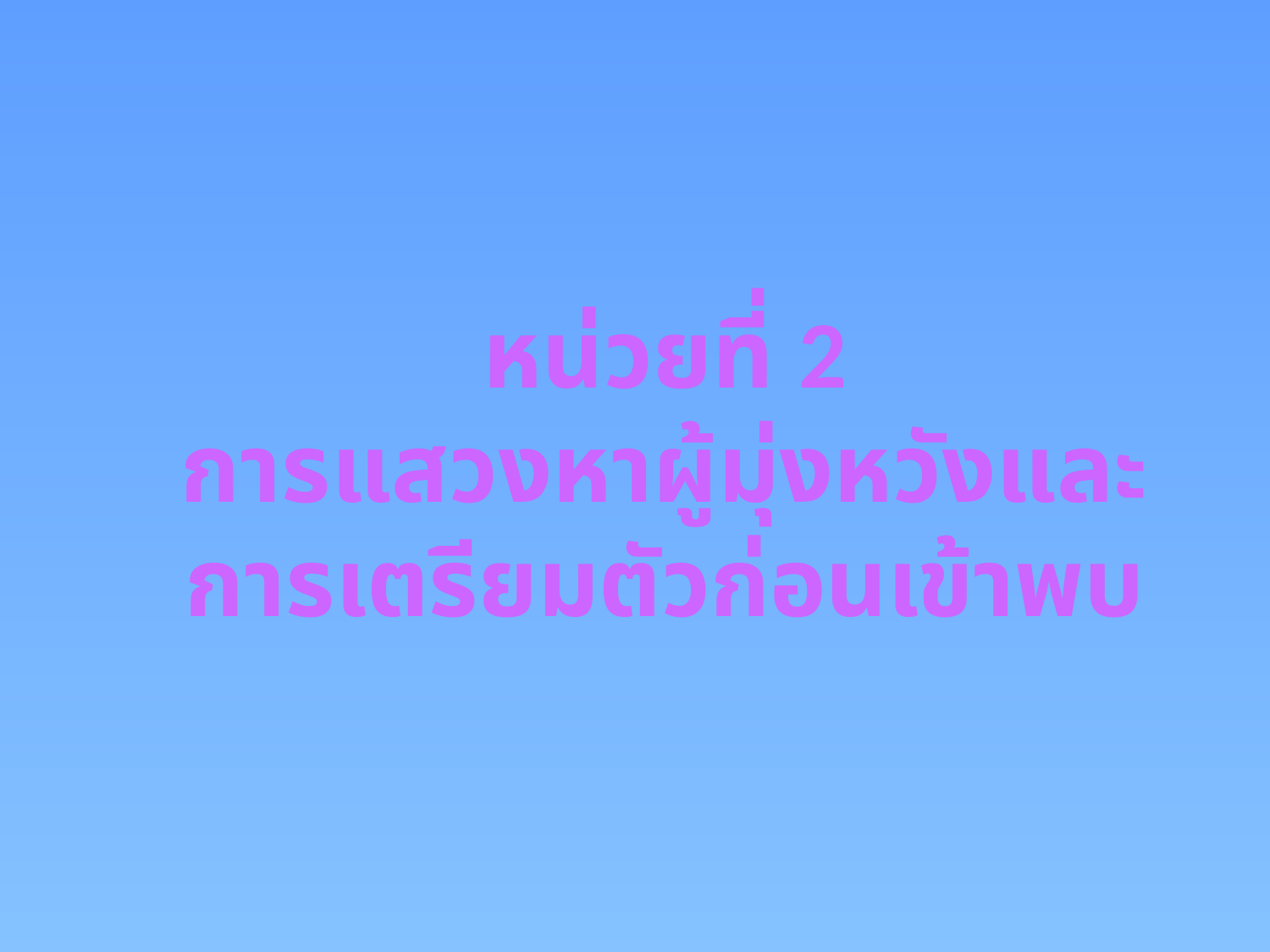

หน่วยที่ 2
การแสวงหาผู้มุ่งหวังและการเตรียมตัวก่อนเข้าพบ